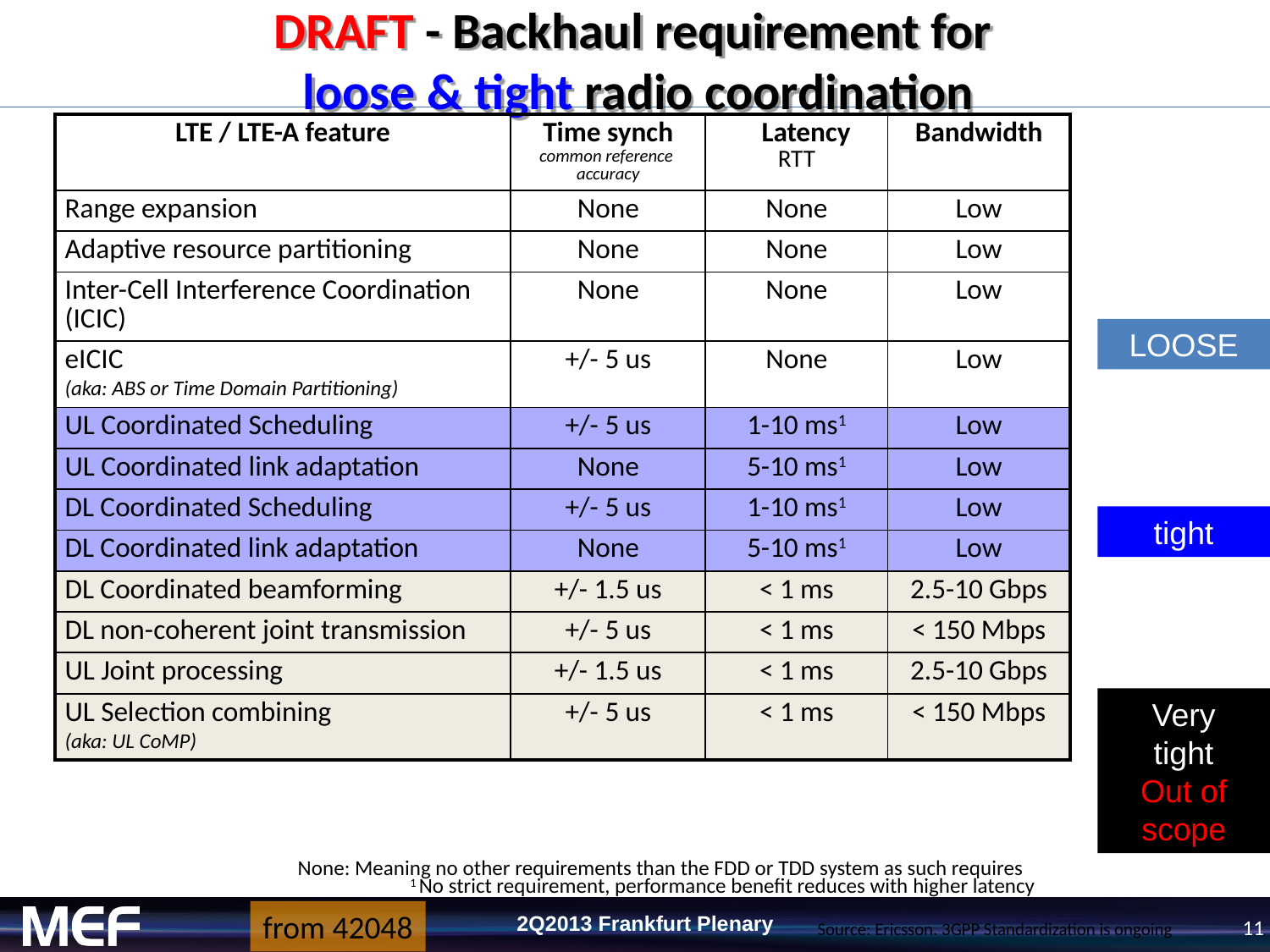

DRAFT - Backhaul requirement for
loose & tight radio coordination
| LTE / LTE-A feature | Time synch common reference accuracy | Latency RTT | Bandwidth |
| --- | --- | --- | --- |
| Range expansion | None | None | Low |
| Adaptive resource partitioning | None | None | Low |
| Inter-Cell Interference Coordination (ICIC) | None | None | Low |
| eICIC (aka: ABS or Time Domain Partitioning) | +/- 5 us | None | Low |
| UL Coordinated Scheduling | +/- 5 us | 1-10 ms1 | Low |
| UL Coordinated link adaptation | None | 5-10 ms1 | Low |
| DL Coordinated Scheduling | +/- 5 us | 1-10 ms1 | Low |
| DL Coordinated link adaptation | None | 5-10 ms1 | Low |
| DL Coordinated beamforming | +/- 1.5 us | < 1 ms | 2.5-10 Gbps |
| DL non-coherent joint transmission | +/- 5 us | < 1 ms | < 150 Mbps |
| UL Joint processing | +/- 1.5 us | < 1 ms | 2.5-10 Gbps |
| UL Selection combining (aka: UL CoMP) | +/- 5 us | < 1 ms | < 150 Mbps |
LOOSE
tight
Very
tight
Out of scope
None: Meaning no other requirements than the FDD or TDD system as such requires
1 No strict requirement, performance benefit reduces with higher latency
from 42048
Source: Ericsson. 3GPP Standardization is ongoing